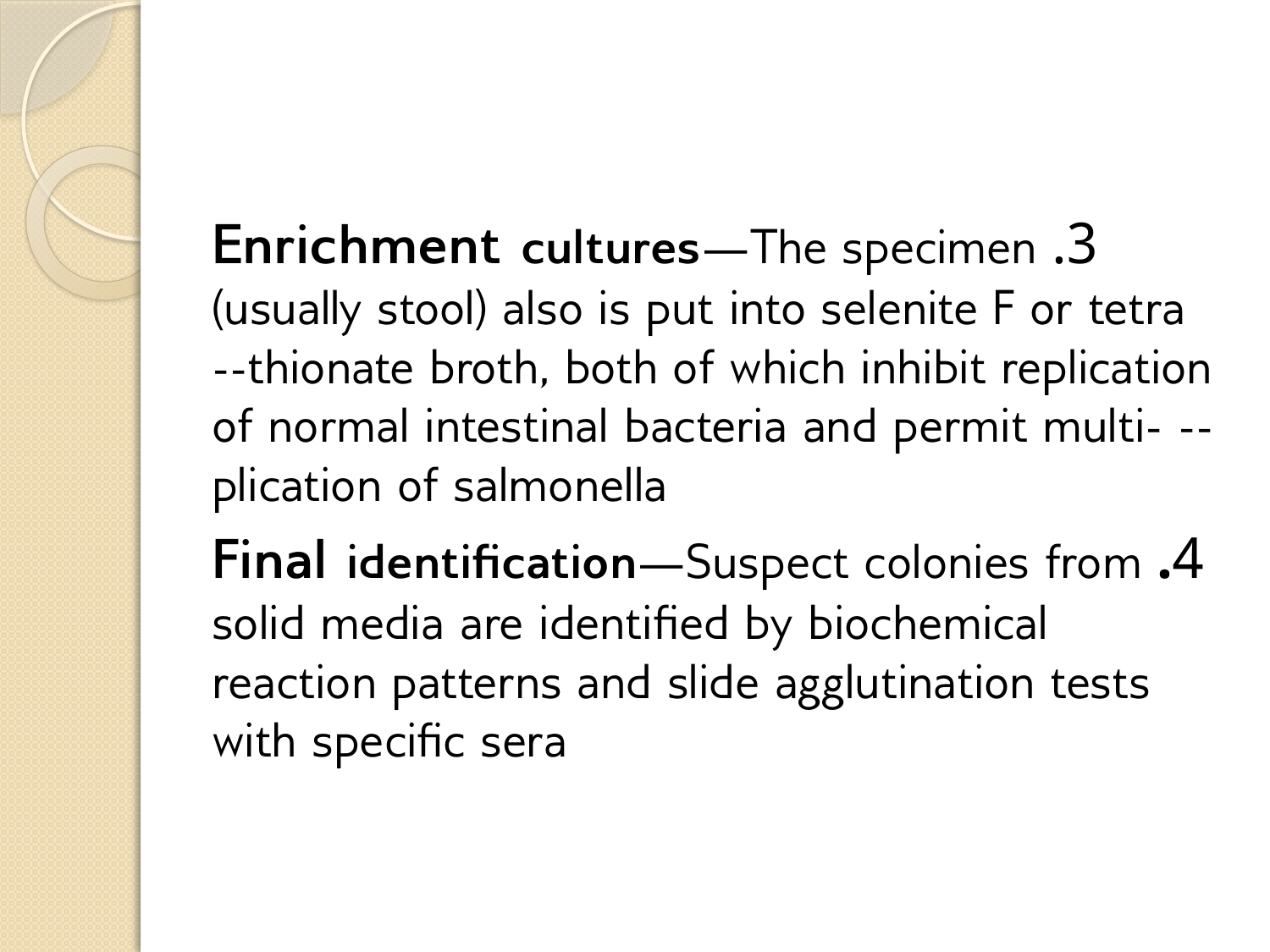

#
3. Enrichment cultures—The specimen (usually stool) also is put into selenite F or tetra --thionate broth, both of which inhibit replication of normal intestinal bacteria and permit multi- -- plication of salmonella
4. Final identification—Suspect colonies from solid media are identified by biochemical reaction patterns and slide agglutination tests with specific sera